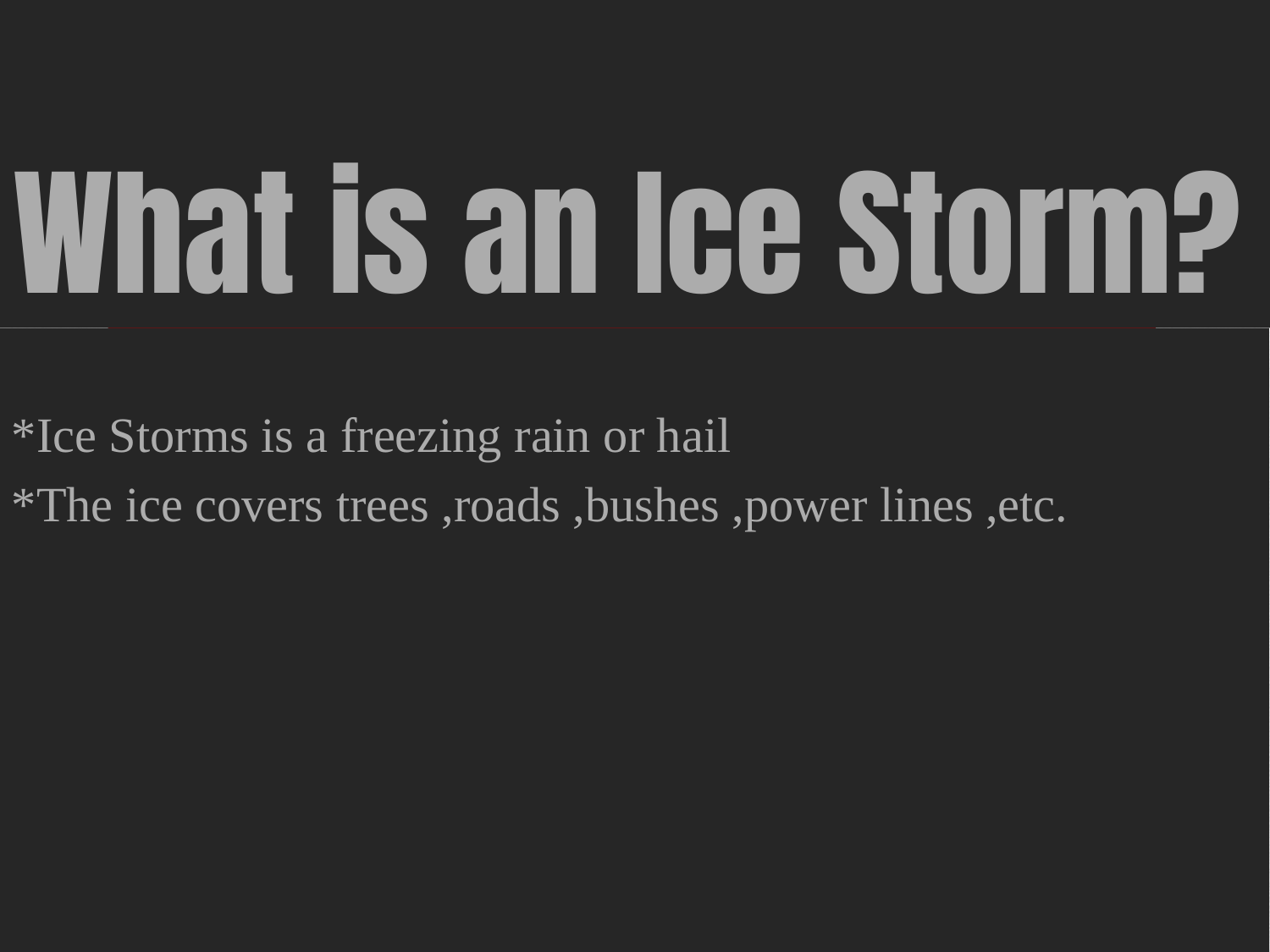

# What is an Ice Storm?

*Ice Storms is a freezing rain or hail
*The ice covers trees ,roads ,bushes ,power lines ,etc.

Info:Wise Geek,www.wisegeek.com/what-is-an-ice-storm.htm Copyright 2003-2013